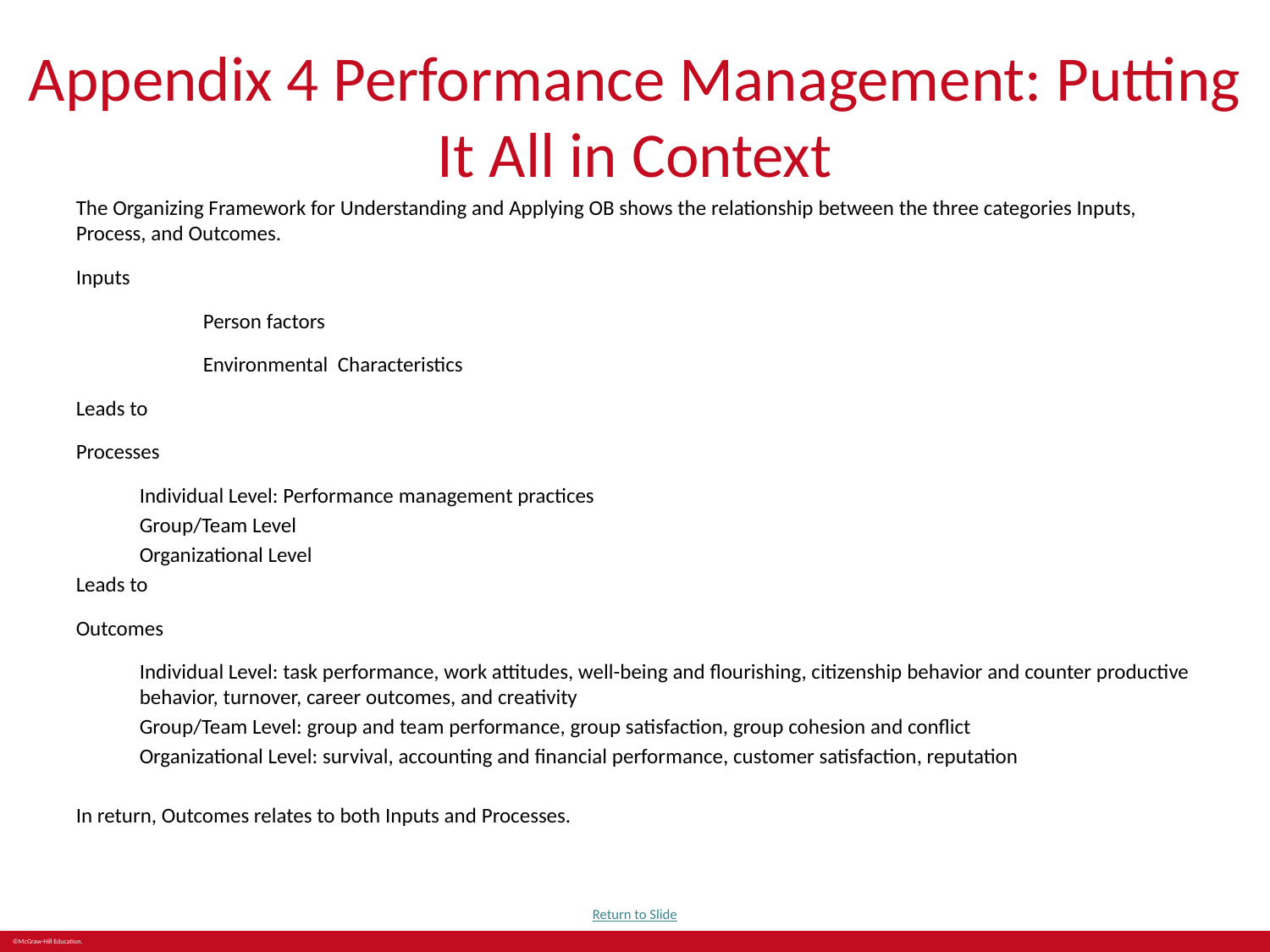

# Appendix 4 Performance Management: Putting It All in Context
The Organizing Framework for Understanding and Applying OB shows the relationship between the three categories Inputs, Process, and Outcomes.
Inputs
	Person factors
	Environmental  Characteristics
Leads to
Processes
Individual Level: Performance management practices
Group/Team Level
Organizational Level
Leads to
Outcomes
Individual Level: task performance, work attitudes, well-being and flourishing, citizenship behavior and counter productive behavior, turnover, career outcomes, and creativity
Group/Team Level: group and team performance, group satisfaction, group cohesion and conflict
Organizational Level: survival, accounting and financial performance, customer satisfaction, reputation

In return, Outcomes relates to both Inputs and Processes.
Return to Slide